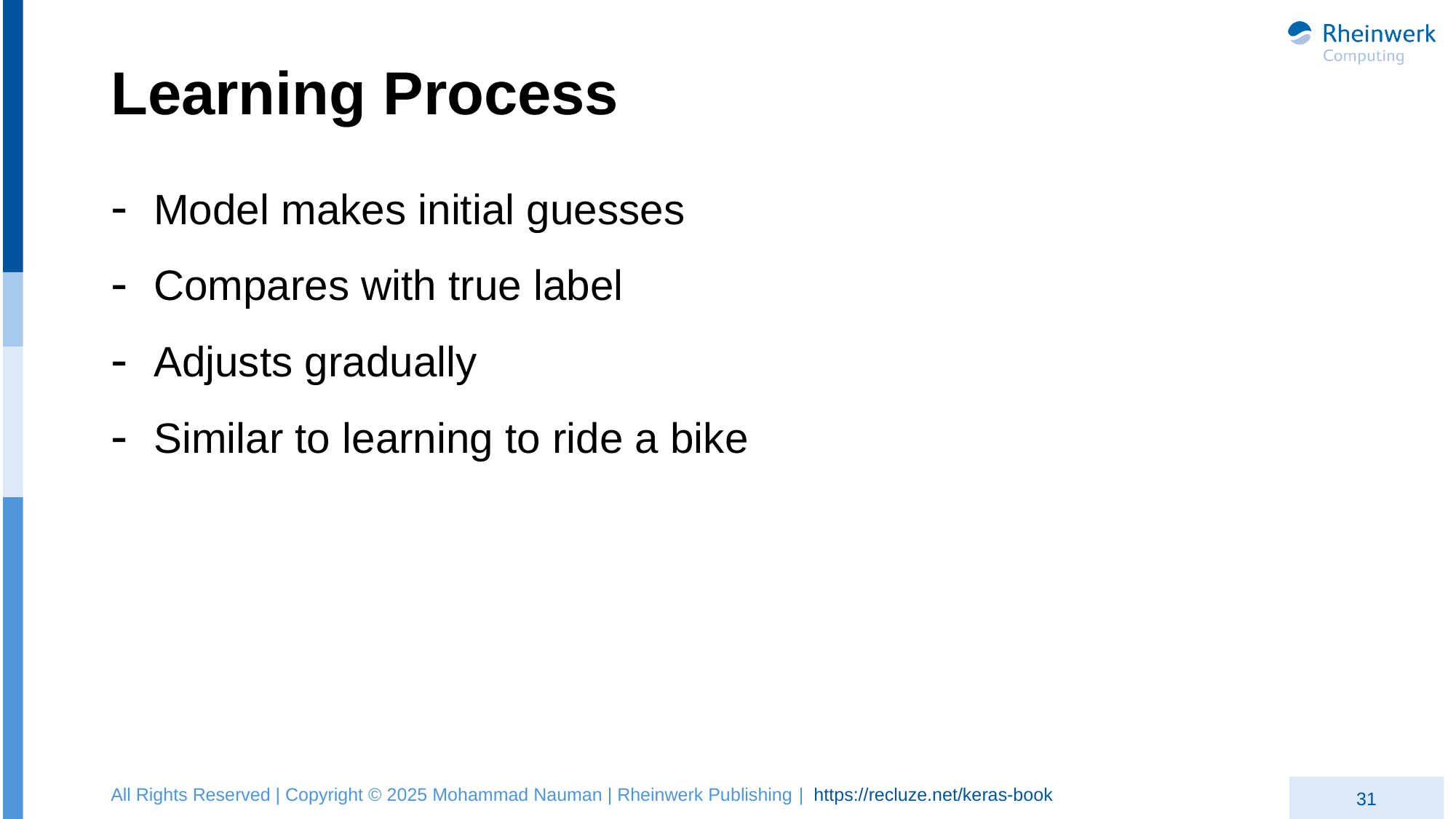

# Learning Process
Model makes initial guesses
Compares with true label
Adjusts gradually
Similar to learning to ride a bike